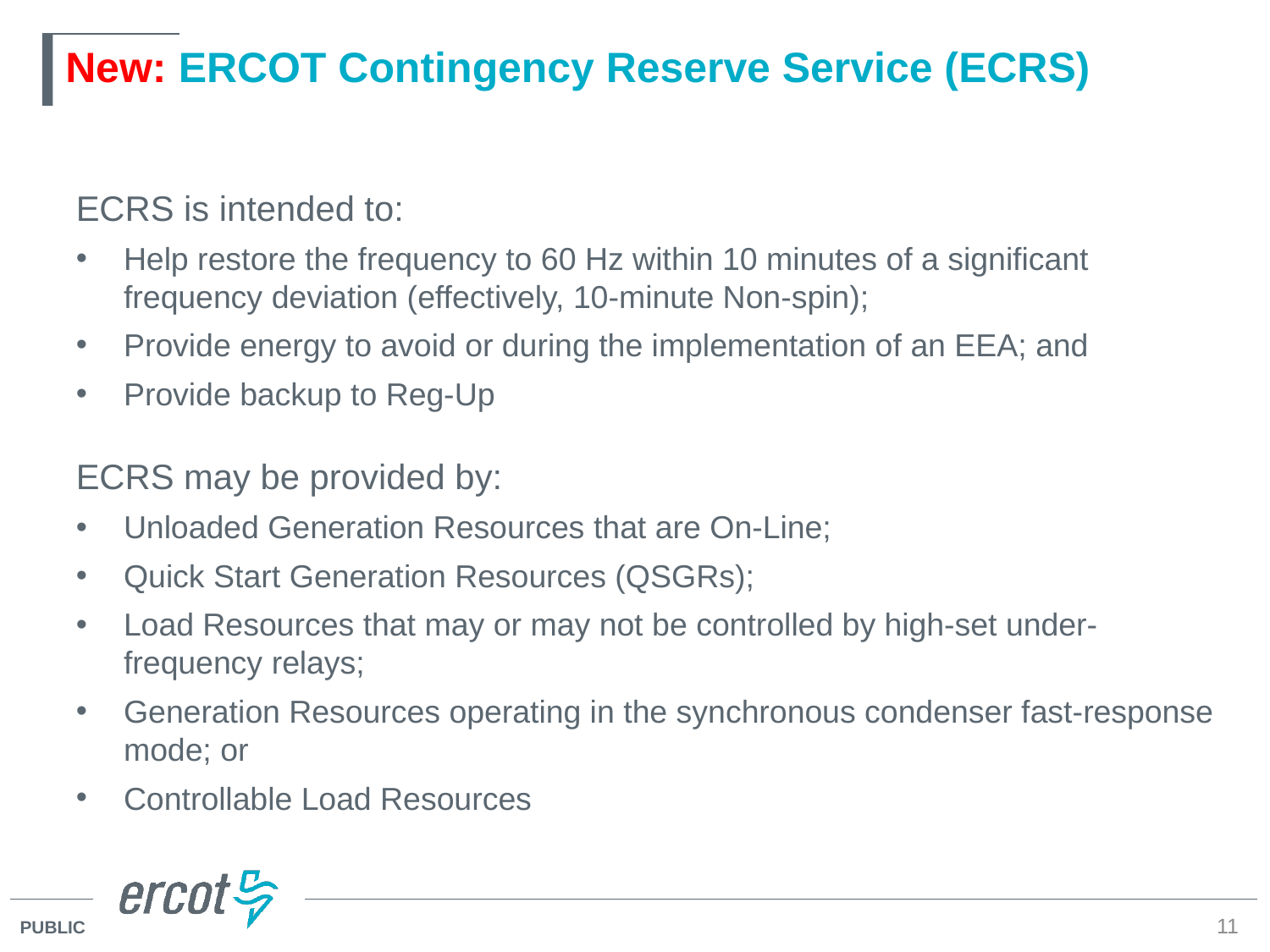

# New: ERCOT Contingency Reserve Service (ECRS)

ECRS is intended to:
Help restore the frequency to 60 Hz within 10 minutes of a significant frequency deviation (effectively, 10-minute Non-spin);
Provide energy to avoid or during the implementation of an EEA; and
Provide backup to Reg-Up

ECRS may be provided by:
Unloaded Generation Resources that are On-Line;
Quick Start Generation Resources (QSGRs);
Load Resources that may or may not be controlled by high-set under-frequency relays;
Generation Resources operating in the synchronous condenser fast-response mode; or
Controllable Load Resources

11